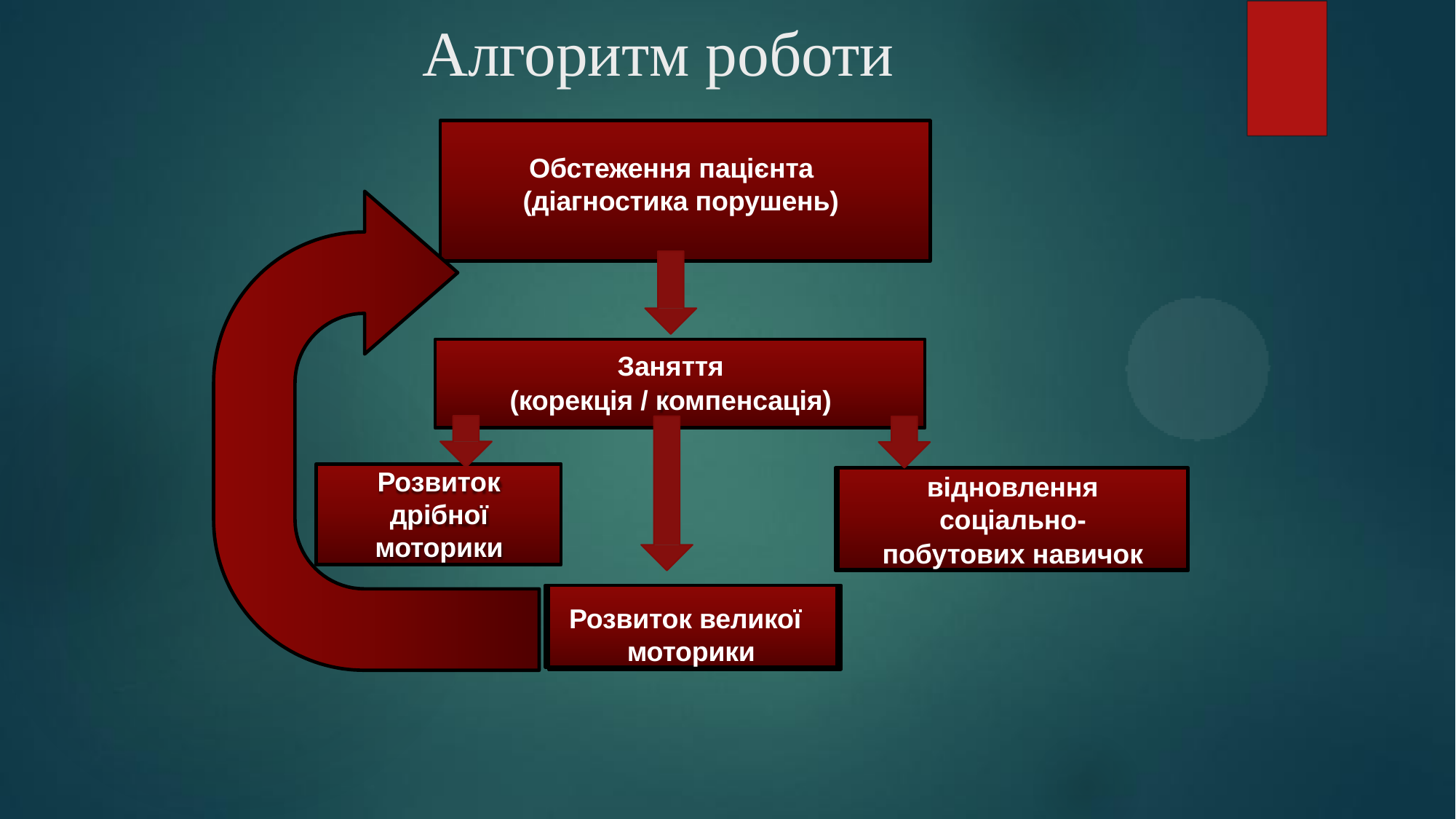

# Алгоритм роботи

Обстеження пацієнта (діагностика порушень)

Заняття
(корекція / компенсація)

Розвиток дрібної моторики

відновлення соціально-
побутових навичок

Розвиток великої моторики